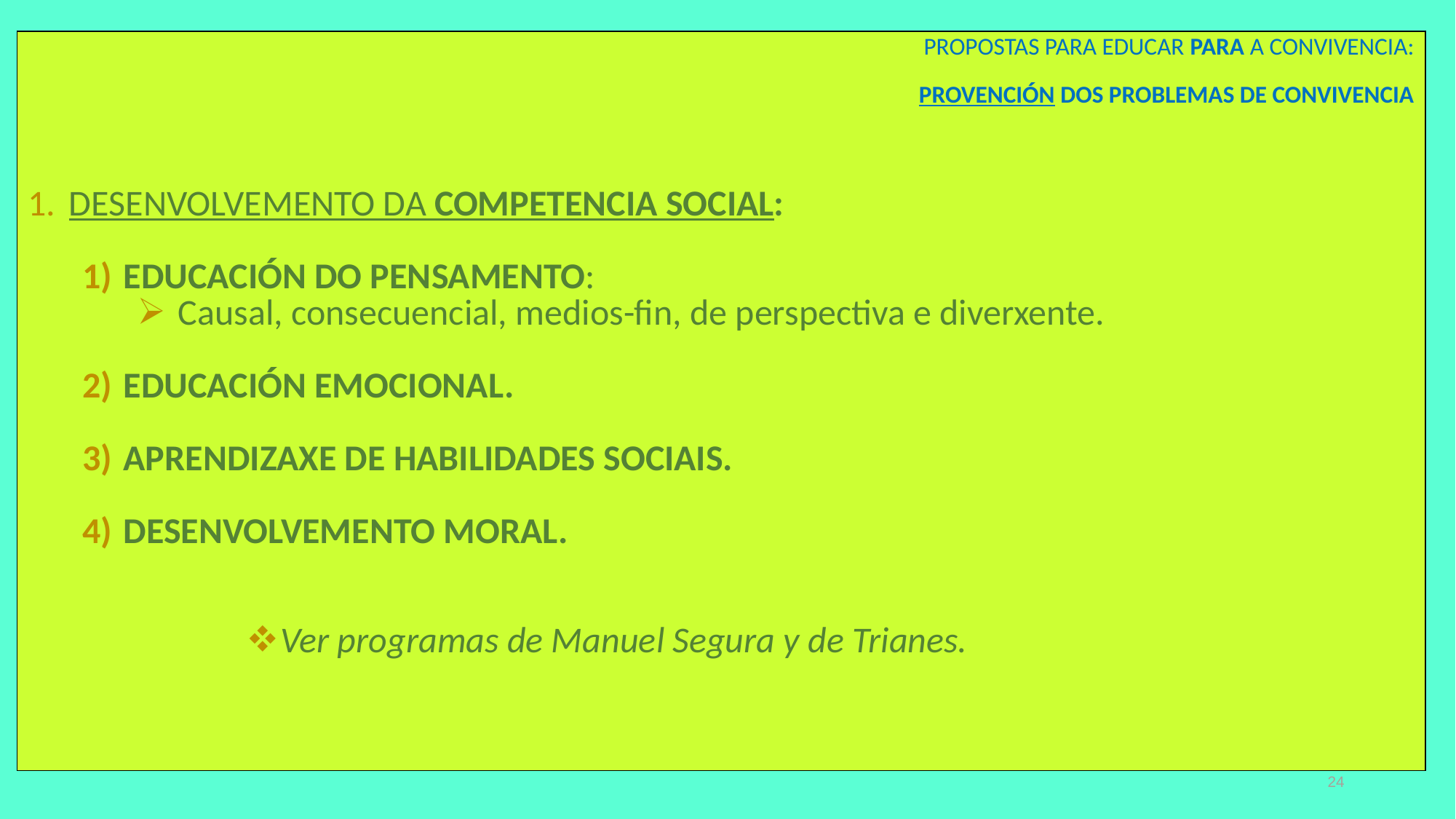

| PROPOSTAS PARA EDUCAR PARA A CONVIVENCIA: PROVENCIÓN DOS PROBLEMAS DE CONVIVENCIA DESENVOLVEMENTO DA COMPETENCIA SOCIAL: EDUCACIÓN DO PENSAMENTO: Causal, consecuencial, medios-fin, de perspectiva e diverxente. EDUCACIÓN EMOCIONAL. APRENDIZAXE DE HABILIDADES SOCIAIS. DESENVOLVEMENTO MORAL. Ver programas de Manuel Segura y de Trianes. |
| --- |
24